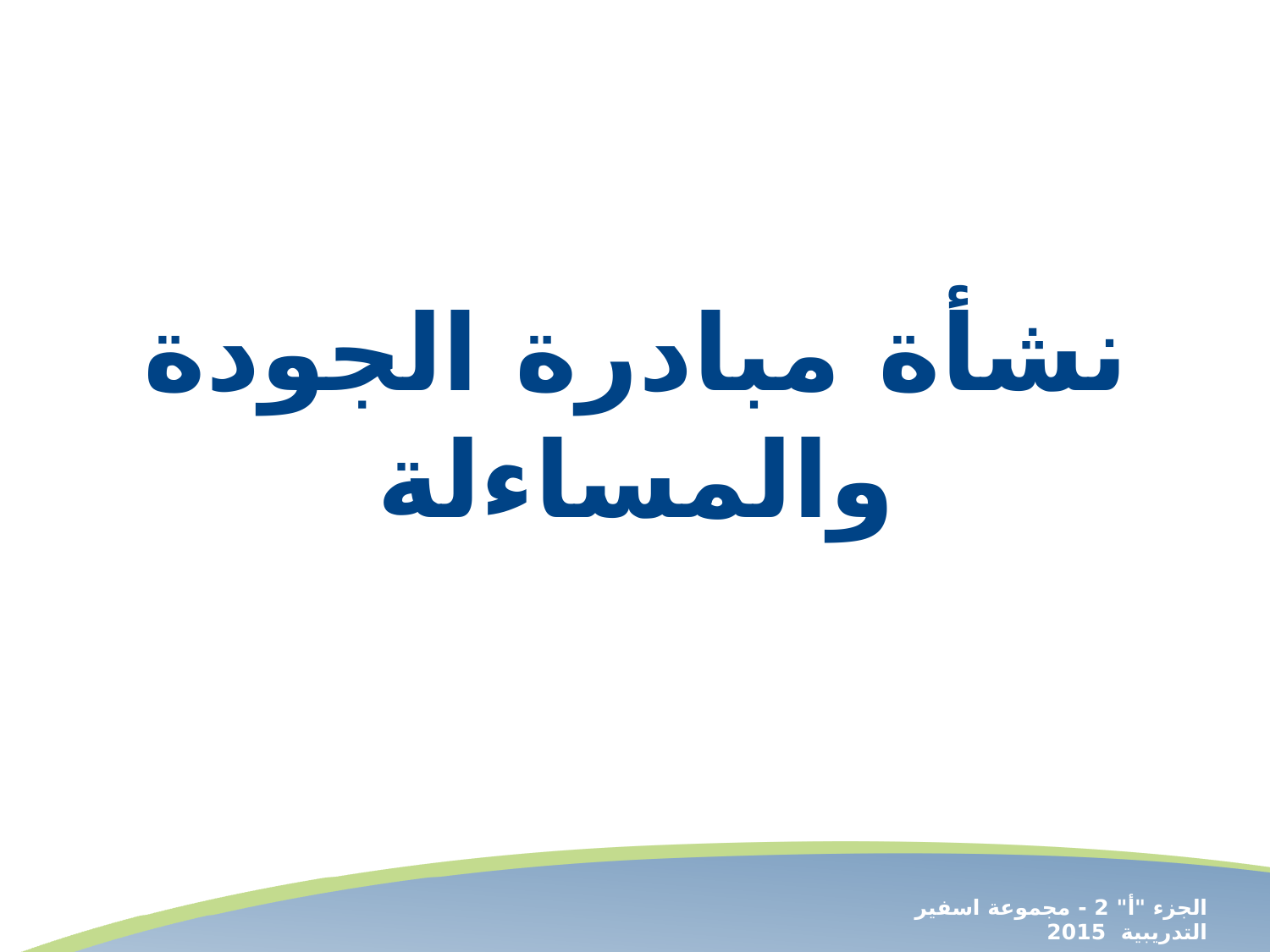

# نشأة مبادرة الجودة والمساءلة
الجزء "أ" 2 - مجموعة اسفير التدريبية  2015